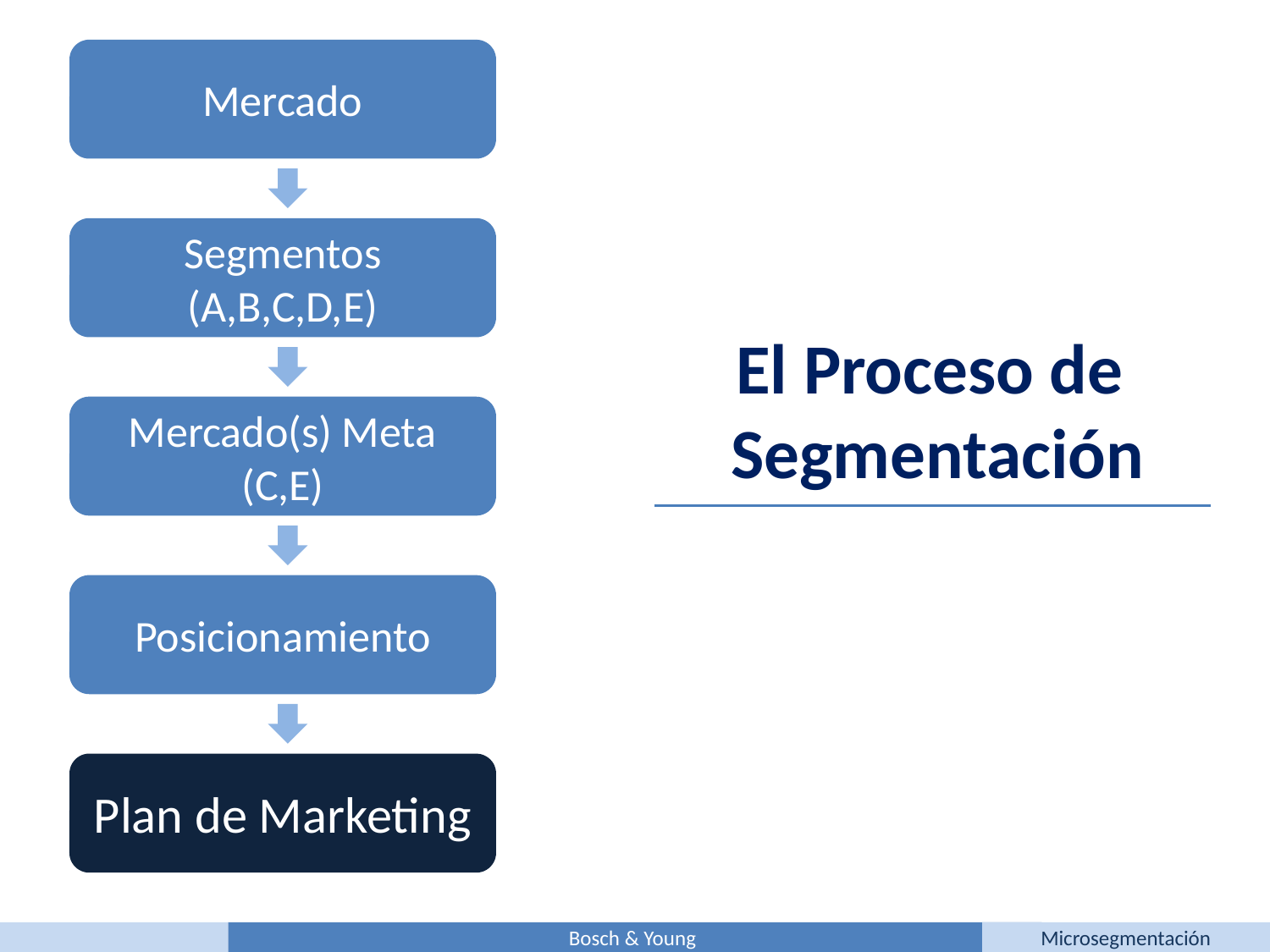

Mercado

Segmentos
(A,B,C,D,E)

Mercado(s) Meta
(C,E)

Posicionamiento

Plan de Marketing
El Proceso de
Segmentación

Bosch & Young
Microsegmentación